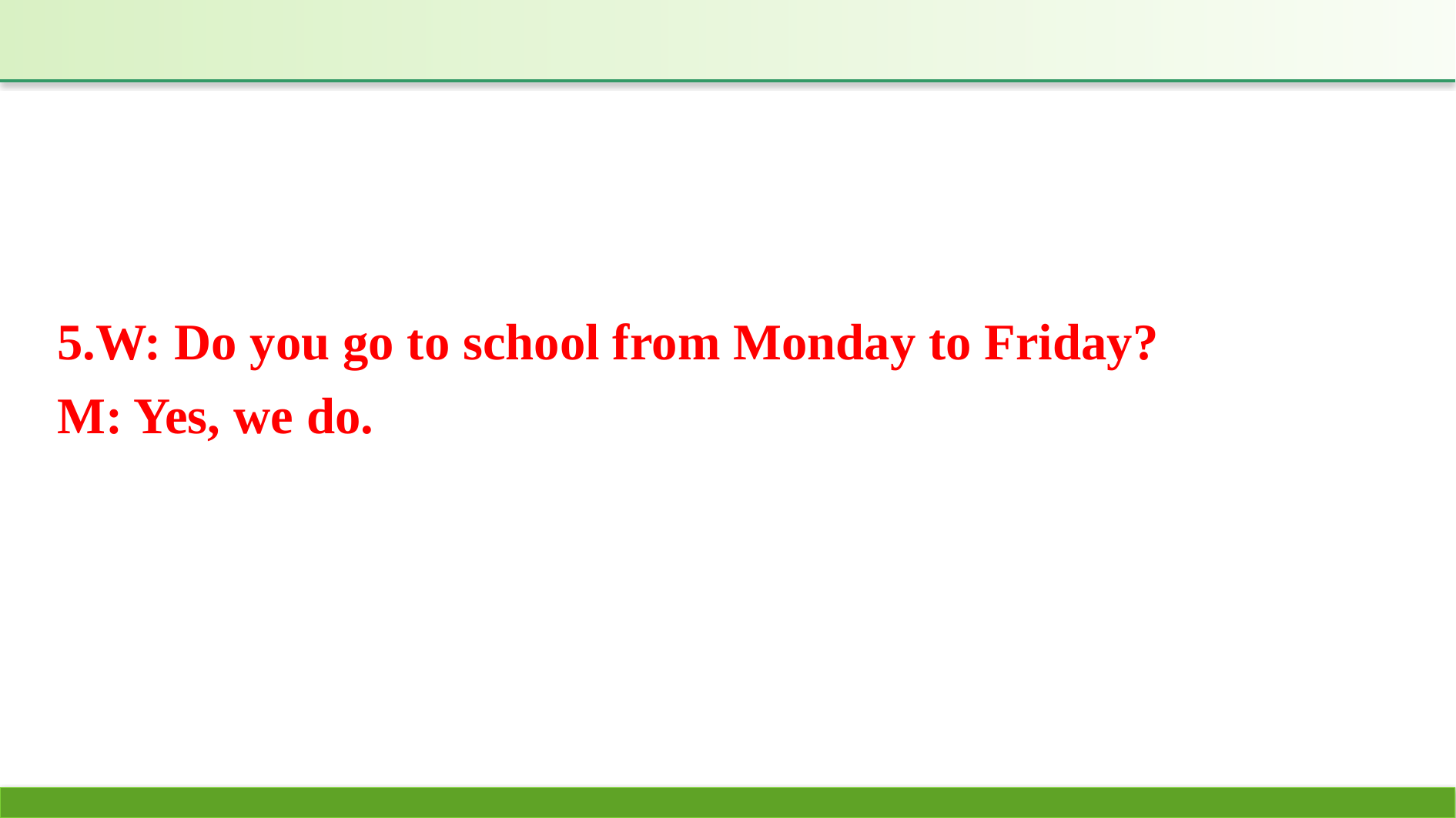

5.W: Do you go to school from Monday to Friday?
M: Yes, we do.